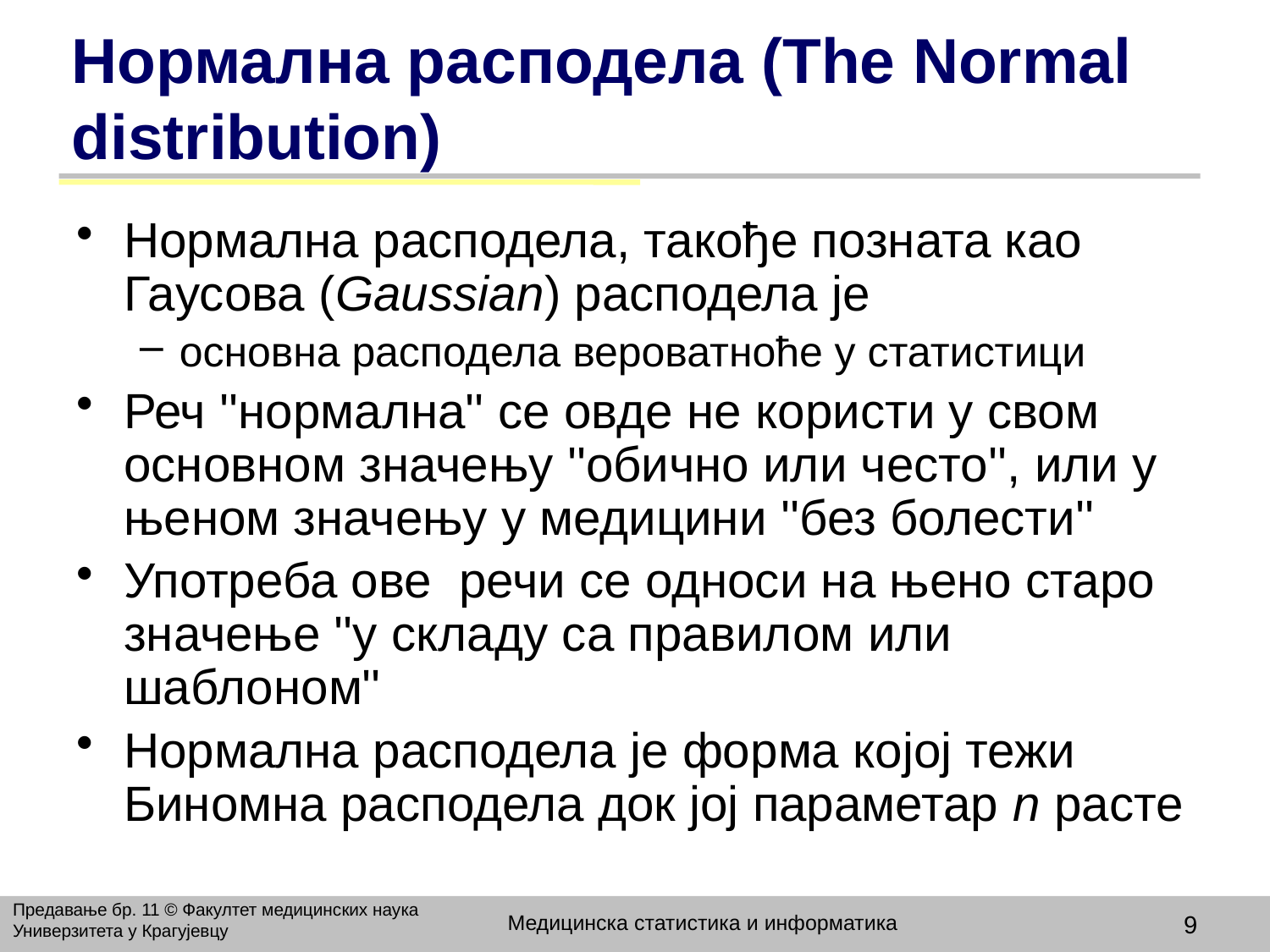

# Нормална расподела (The Normal distribution)
Нормална расподела, такође позната као Гаусова (Gaussian) расподела је
основна расподела вероватноће у статистици
Реч ''нормална'' се овде не користи у свом основном значењу ''обично или често'', или у њеном значењу у медицини ''без болести''
Употреба ове  речи се односи на њено старо значење ''у складу са правилом или шаблоном''
Нормална расподела је форма којој тежи Биномна расподела док јој параметар n расте
Предавање бр. 11 © Факултет медицинских наука Универзитета у Крагујевцу
Медицинска статистика и информатика
9